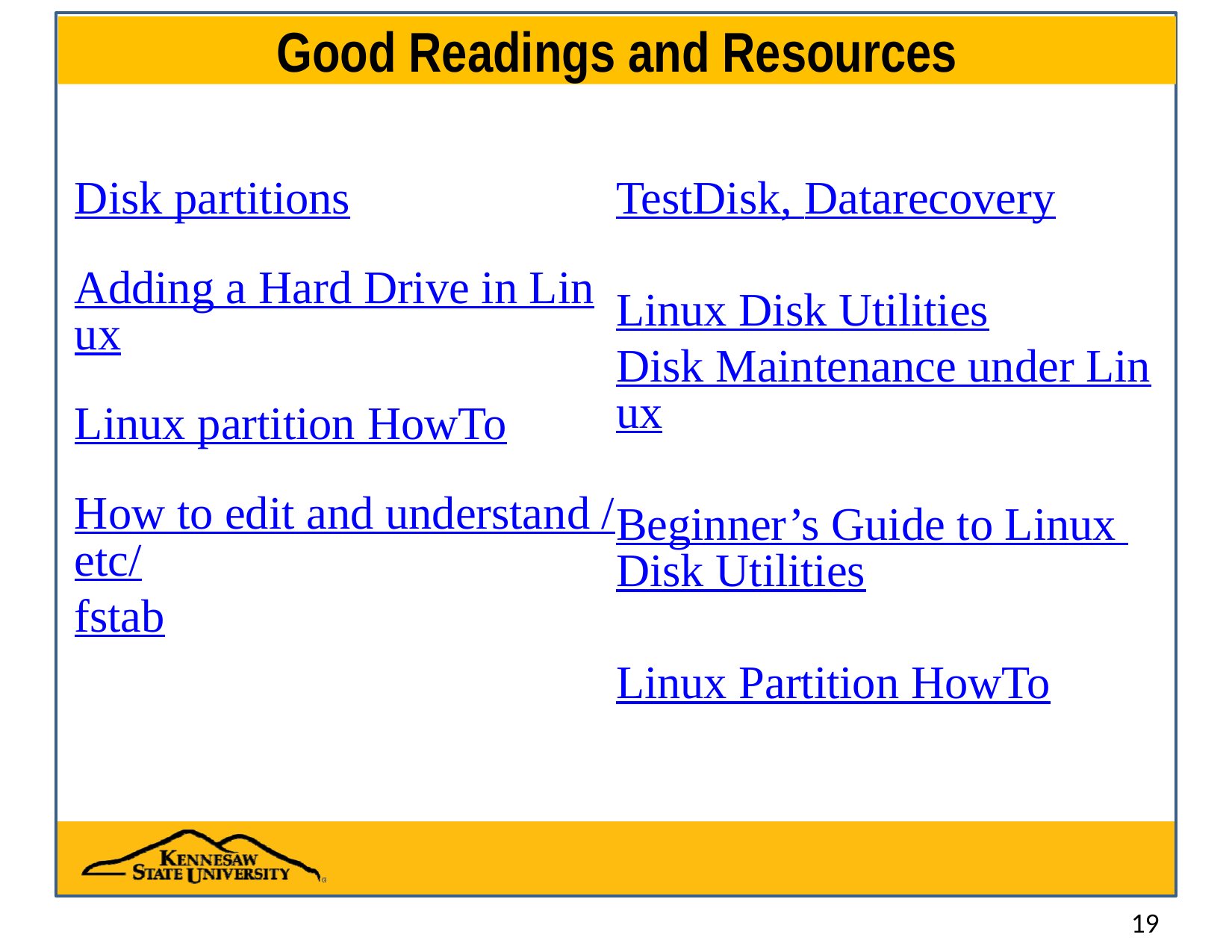

# Good Readings and Resources
Disk partitions

Adding a Hard Drive in Linux

Linux partition HowTo

How to edit and understand /etc/fstab

TestDisk, Datarecovery

Linux Disk Utilities
Disk Maintenance under Linux

Beginner’s Guide to Linux Disk Utilities

Linux Partition HowTo